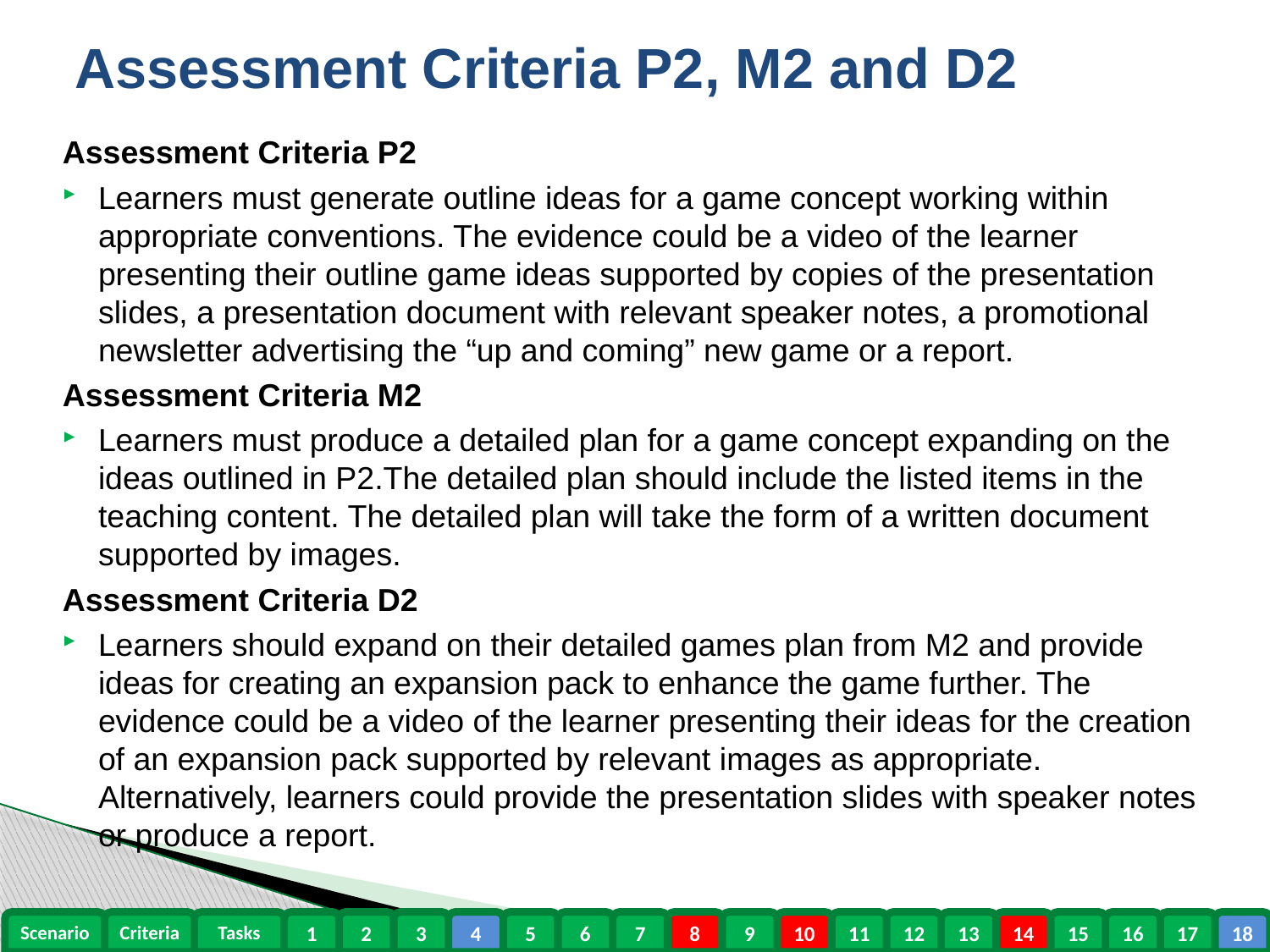

# Assessment Criteria P2, M2 and D2
Assessment Criteria P2
Learners must generate outline ideas for a game concept working within appropriate conventions. The evidence could be a video of the learner presenting their outline game ideas supported by copies of the presentation slides, a presentation document with relevant speaker notes, a promotional newsletter advertising the “up and coming” new game or a report.
Assessment Criteria M2
Learners must produce a detailed plan for a game concept expanding on the ideas outlined in P2.The detailed plan should include the listed items in the teaching content. The detailed plan will take the form of a written document supported by images.
Assessment Criteria D2
Learners should expand on their detailed games plan from M2 and provide ideas for creating an expansion pack to enhance the game further. The evidence could be a video of the learner presenting their ideas for the creation of an expansion pack supported by relevant images as appropriate. Alternatively, learners could provide the presentation slides with speaker notes or produce a report.